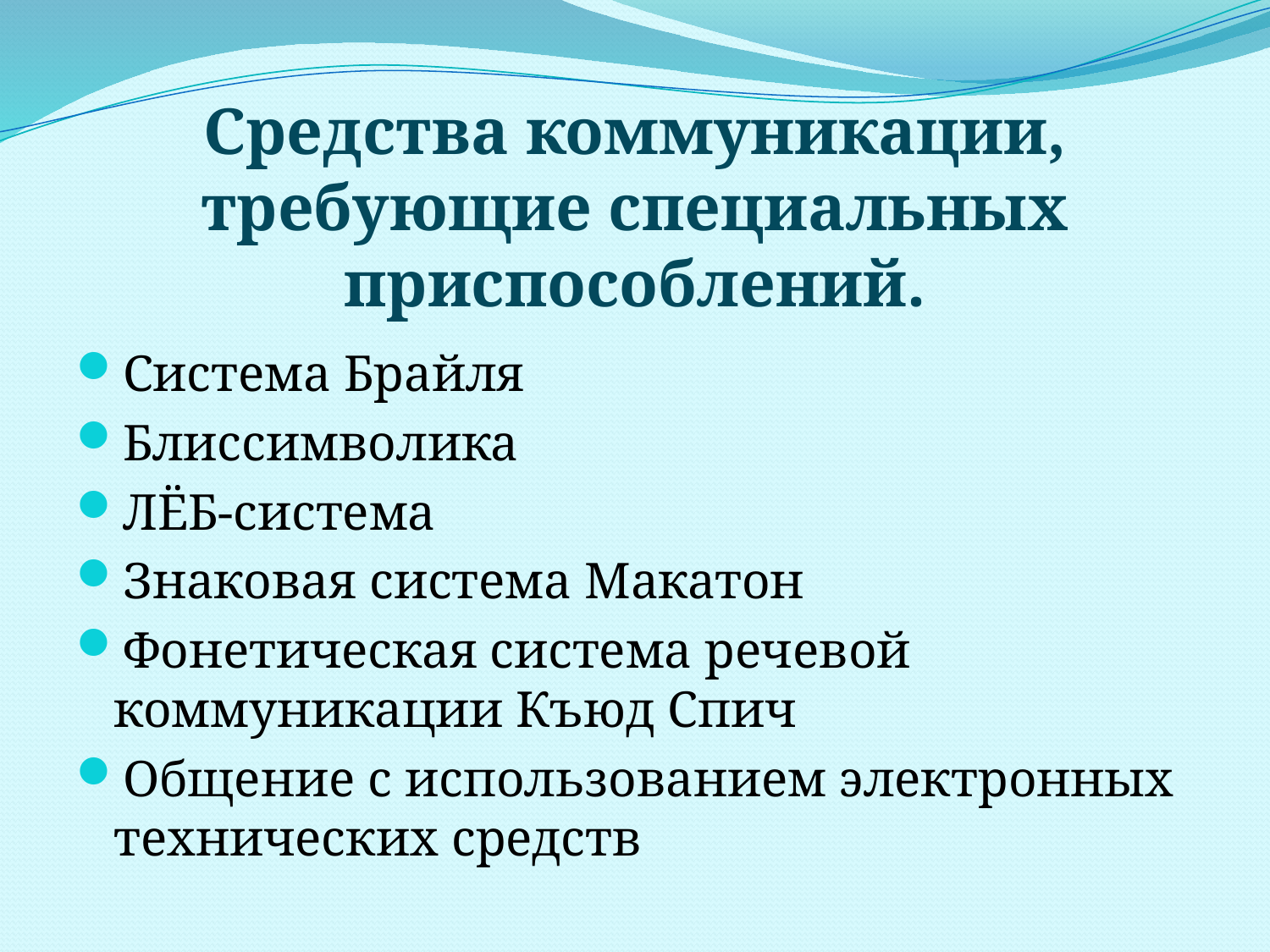

# Средства коммуникации, требующие специальных приспособлений.
Система Брайля
Блиссимволика
ЛЁБ-система
Знаковая система Макатон
Фонетическая система речевой коммуникации Къюд Спич
Общение с использованием электронных технических средств